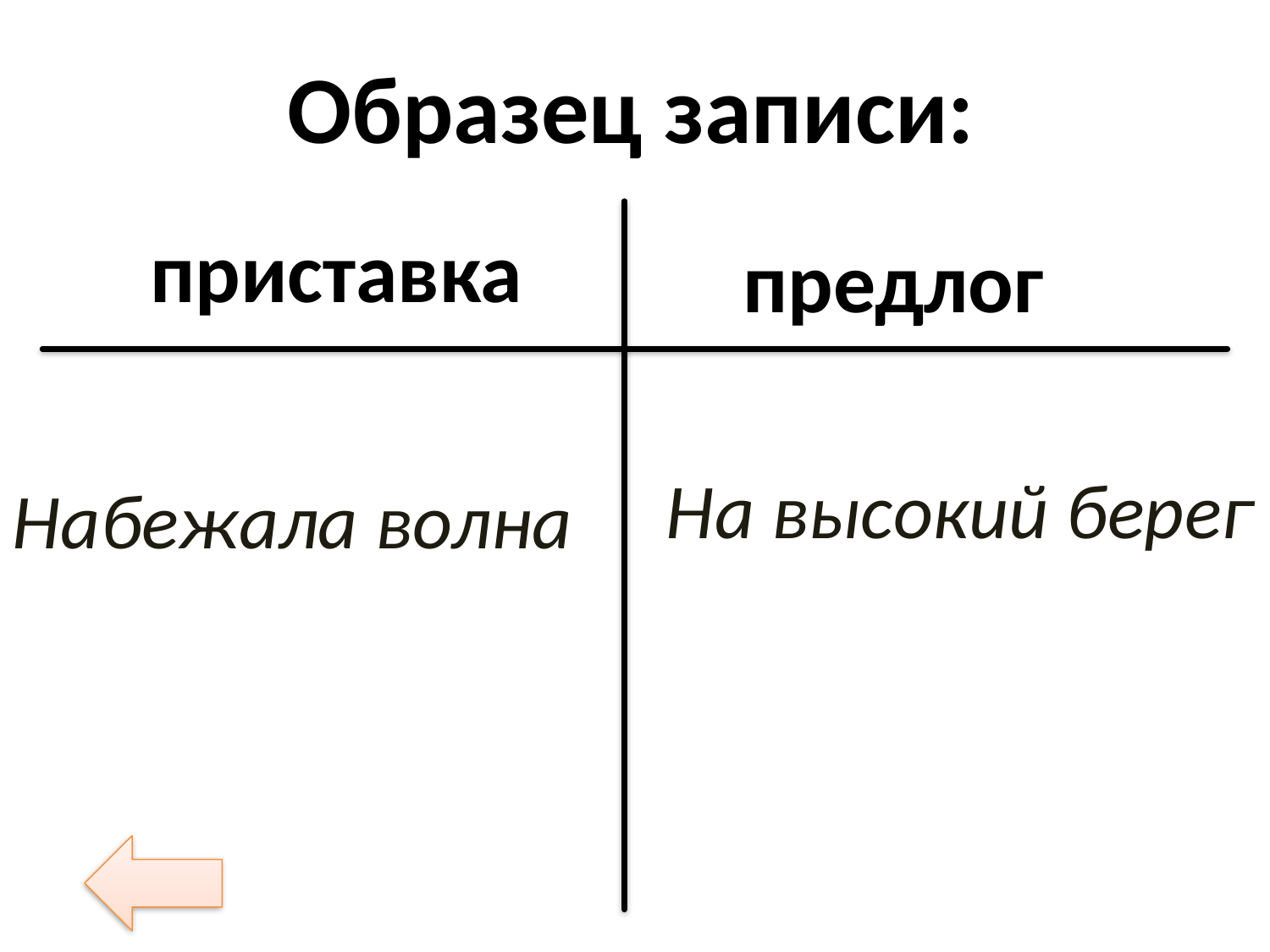

Образец записи:
приставка
предлог
На высокий берег
Набежала волна